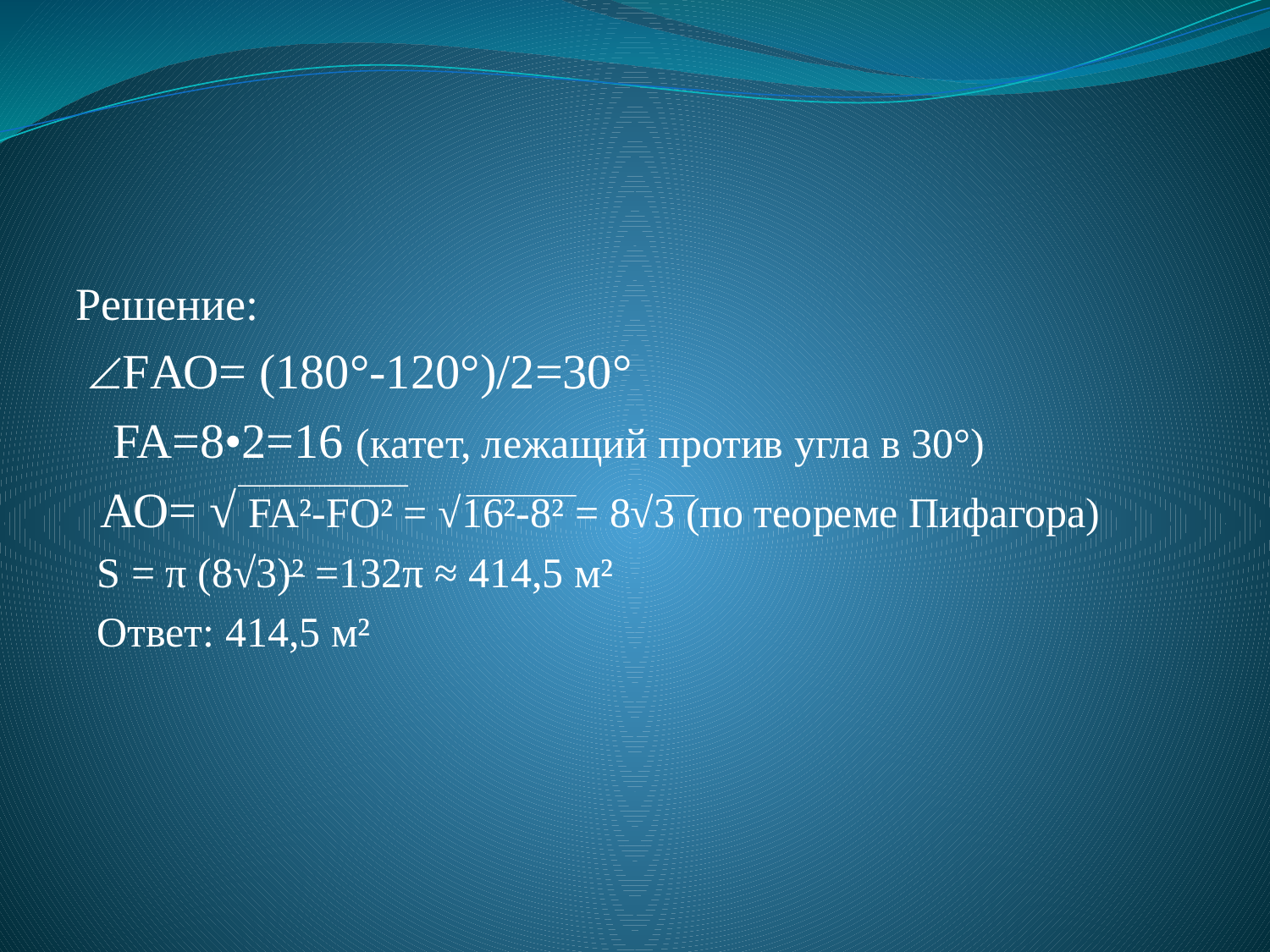

Решение:
 ∠FАО= (180°-120°)/2=30°
   FA=8•2=16 (катет, лежащий против угла в 30°)
  АО= √ FA²-FO² = √16²-8² = 8√3 (по теореме Пифагора)
  S = π (8√3)² =132π ≈ 414,5 м²
  Ответ: 414,5 м²